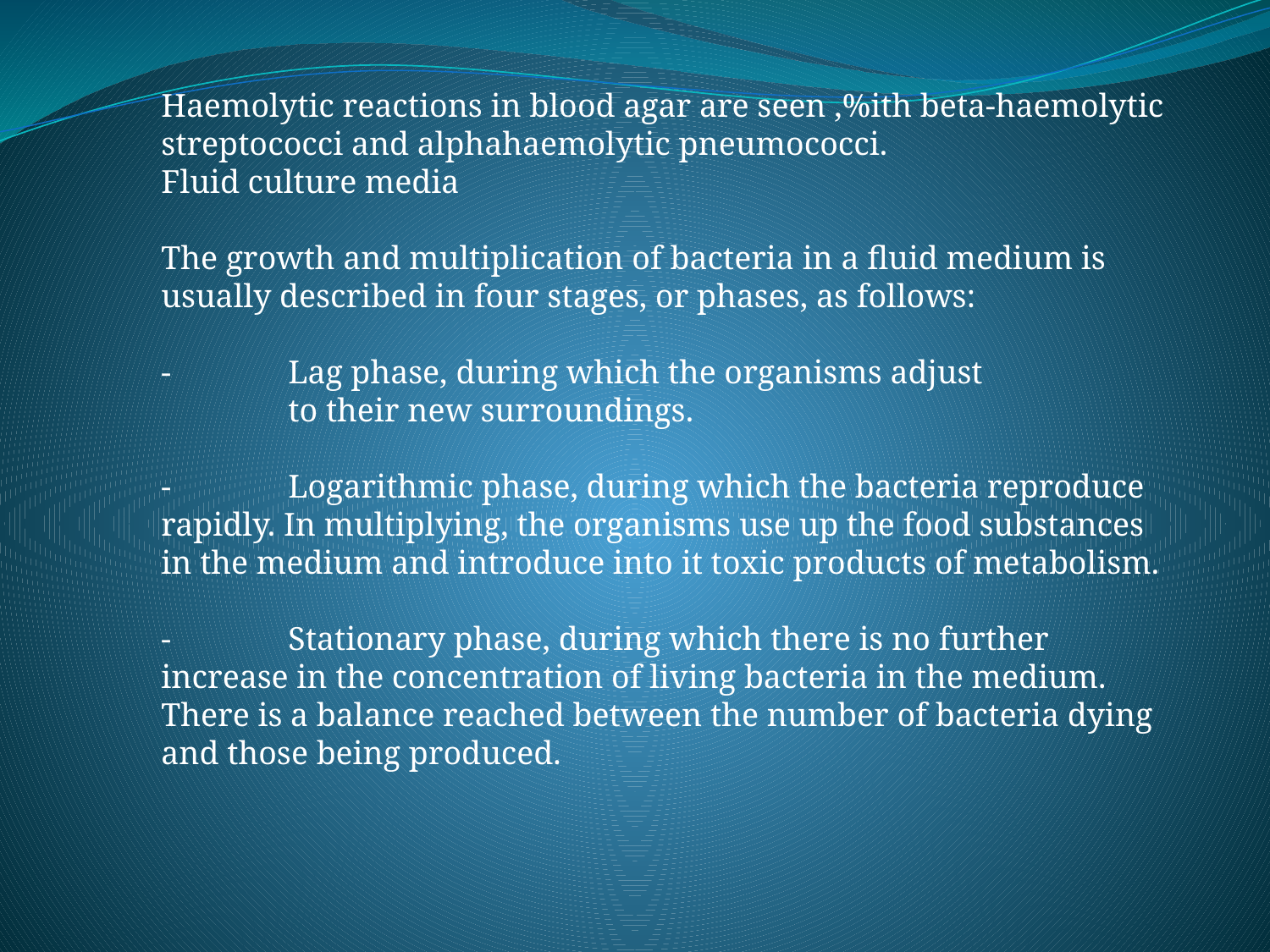

Haemolytic reactions in blood agar are seen ,%ith beta-haemolytic streptococci and alphahaemolytic pneumococci.
Fluid culture media

The growth and multiplication of bacteria in a fluid medium is usually described in four stages, or phases, as follows:

-	Lag phase, during which the organisms adjust
	to their new surroundings.

-	Logarithmic phase, during which the bacteria reproduce rapidly. In multiplying, the organisms use up the food substances in the medium and introduce into it toxic products of metabolism.

-	Stationary phase, during which there is no further increase in the concentration of living bacteria in the medium. There is a balance reached between the number of bacteria dying and those being produced.